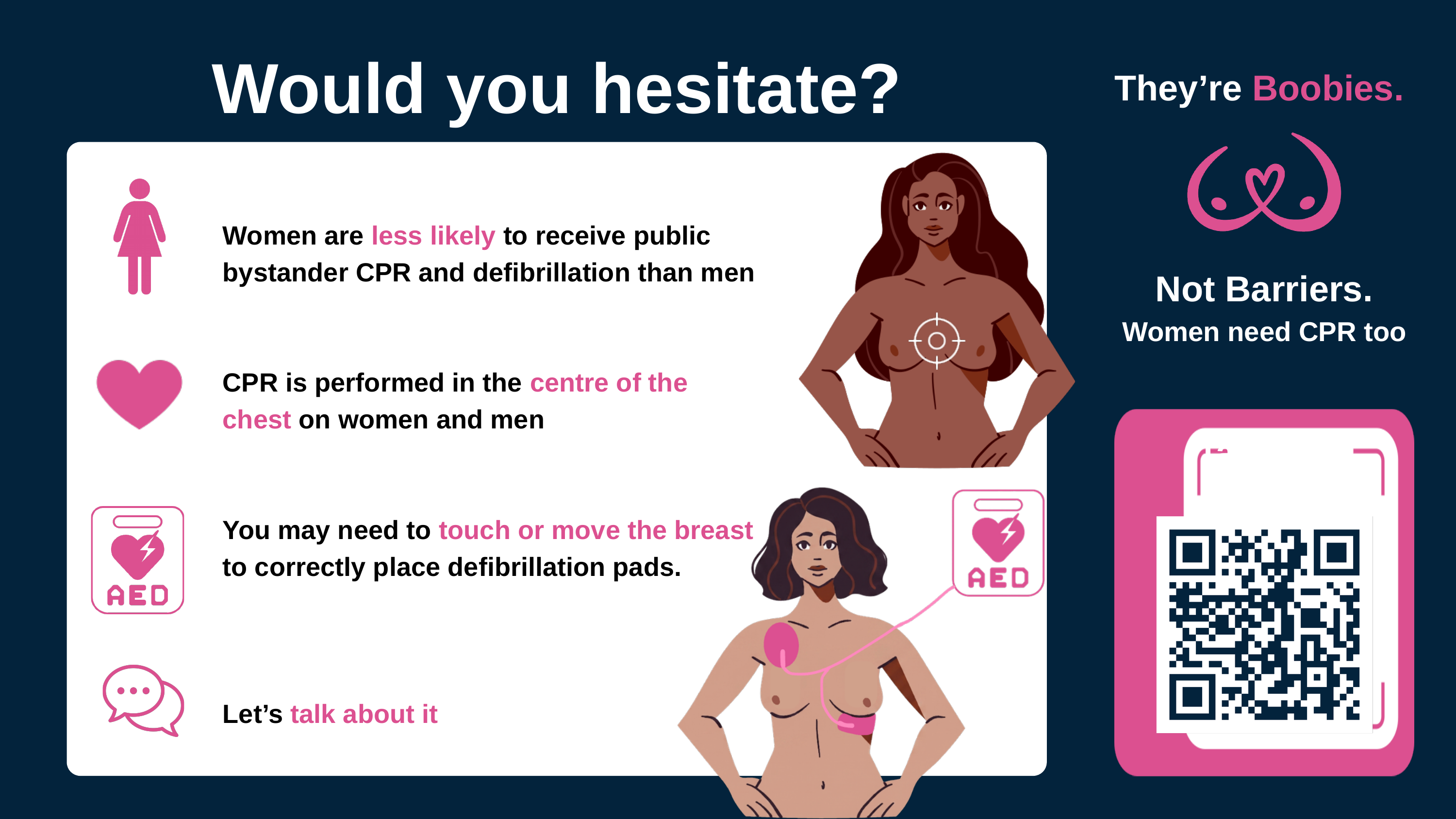

Would you hesitate?
They’re Boobies.

Not Barriers.
Women need CPR too

Women are less likely to receive public bystander CPR and defibrillation than men

CPR is performed in the centre of the chest on women and men

You may need to touch or move the breast to correctly place defibrillation pads.

Let’s talk about it

Take the Pledge